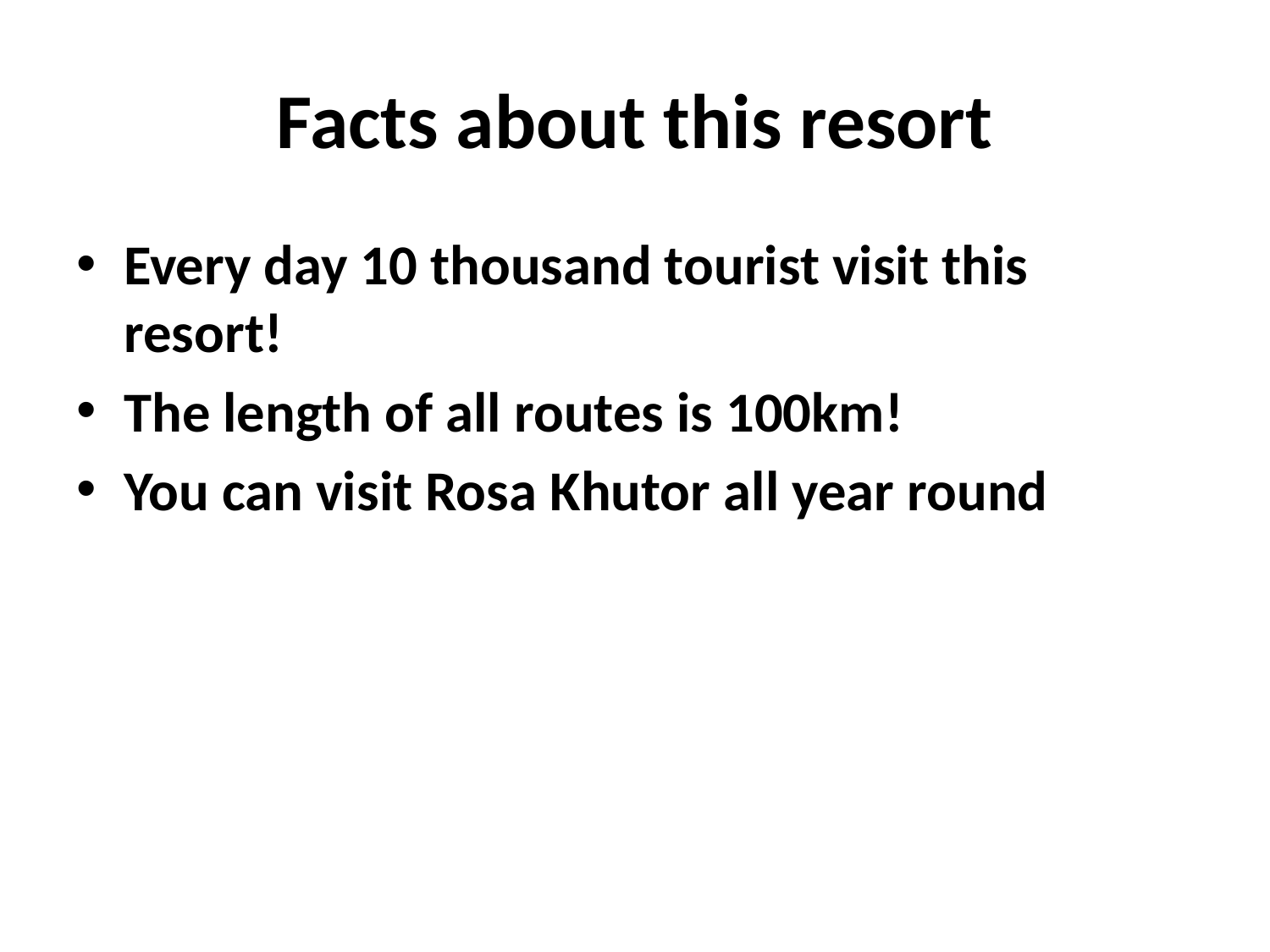

# Facts about this resort
Every day 10 thousand tourist visit this resort!
The length of all routes is 100km!
You can visit Rosa Khutor all year round